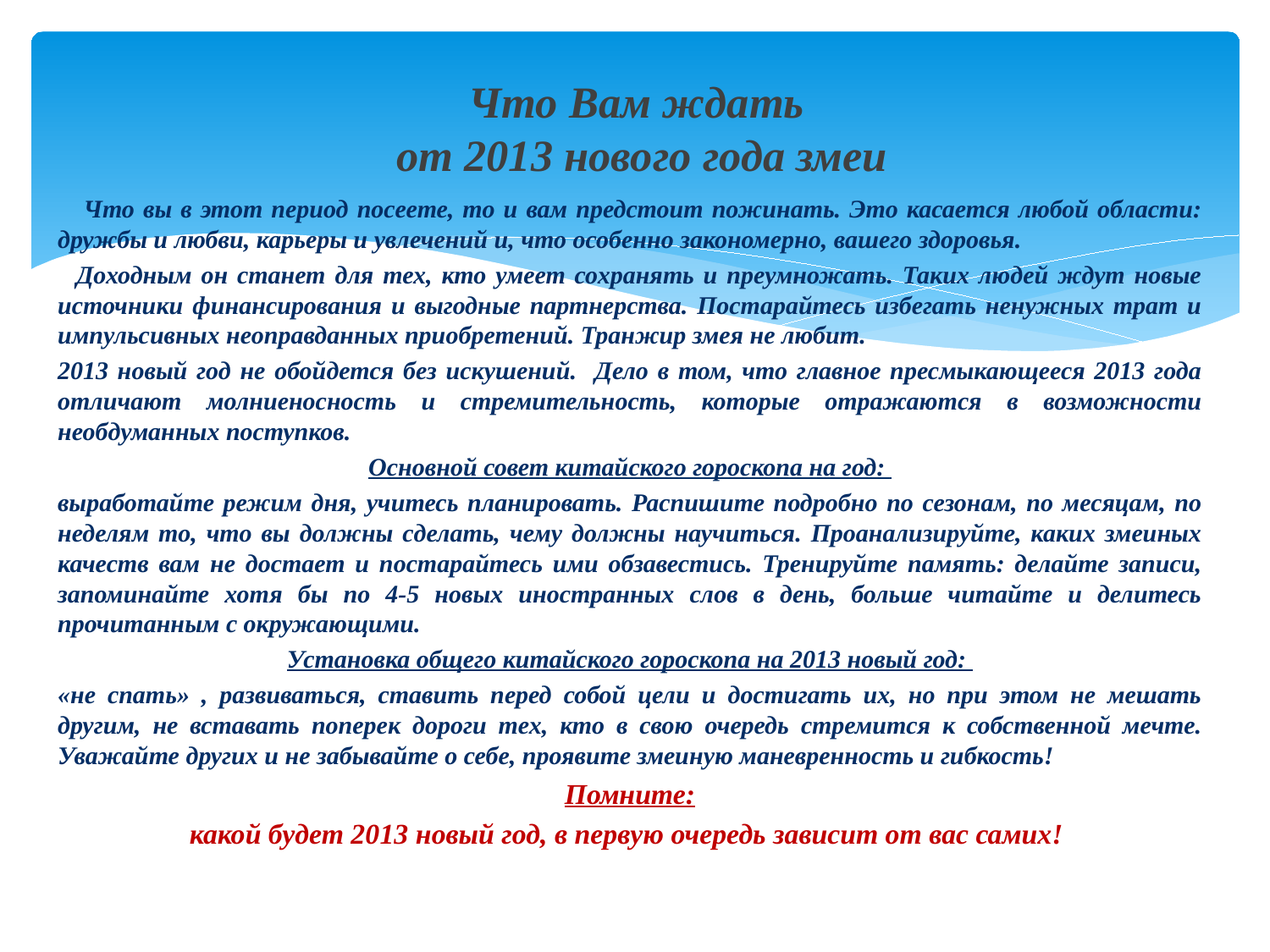

# Что Вам ждать от 2013 нового года змеи
   Что вы в этот период посеете, то и вам предстоит пожинать. Это касается любой области: дружбы и любви, карьеры и увлечений и, что особенно закономерно, вашего здоровья.
  Доходным он станет для тех, кто умеет сохранять и преумножать. Таких людей ждут новые источники финансирования и выгодные партнерства. Постарайтесь избегать ненужных трат и импульсивных неоправданных приобретений. Транжир змея не любит.
2013 новый год не обойдется без искушений.  Дело в том, что главное пресмыкающееся 2013 года отличают молниеносность и стремительность, которые отражаются в возможности необдуманных поступков.
Основной совет китайского гороскопа на год:
выработайте режим дня, учитесь планировать. Распишите подробно по сезонам, по месяцам, по неделям то, что вы должны сделать, чему должны научиться. Проанализируйте, каких змеиных качеств вам не достает и постарайтесь ими обзавестись. Тренируйте память: делайте записи, запоминайте хотя бы по 4-5 новых иностранных слов в день, больше читайте и делитесь прочитанным с окружающими.
Установка общего китайского гороскопа на 2013 новый год:
«не спать» , развиваться, ставить перед собой цели и достигать их, но при этом не мешать другим, не вставать поперек дороги тех, кто в свою очередь стремится к собственной мечте. Уважайте других и не забывайте о себе, проявите змеиную маневренность и гибкость!
Помните:
какой будет 2013 новый год, в первую очередь зависит от вас самих!